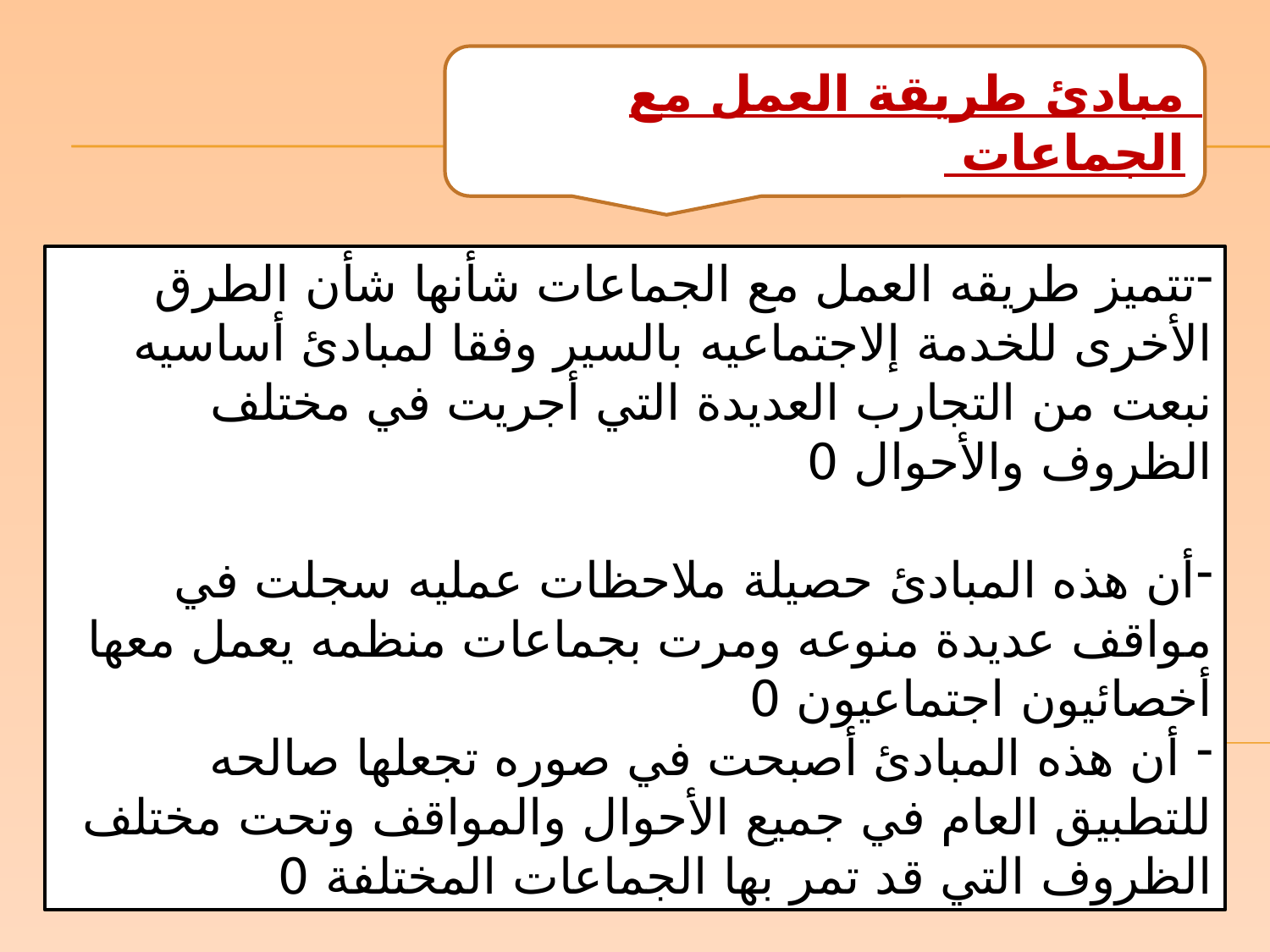

مبادئ طريقة العمل مع الجماعات
تتميز طريقه العمل مع الجماعات شأنها شأن الطرق الأخرى للخدمة إلاجتماعيه بالسير وفقا لمبادئ أساسيه نبعت من التجارب العديدة التي أجريت في مختلف الظروف والأحوال 0

أن هذه المبادئ حصيلة ملاحظات عمليه سجلت في مواقف عديدة منوعه ومرت بجماعات منظمه يعمل معها أخصائيون اجتماعيون 0
 أن هذه المبادئ أصبحت في صوره تجعلها صالحه للتطبيق العام في جميع الأحوال والمواقف وتحت مختلف الظروف التي قد تمر بها الجماعات المختلفة 0